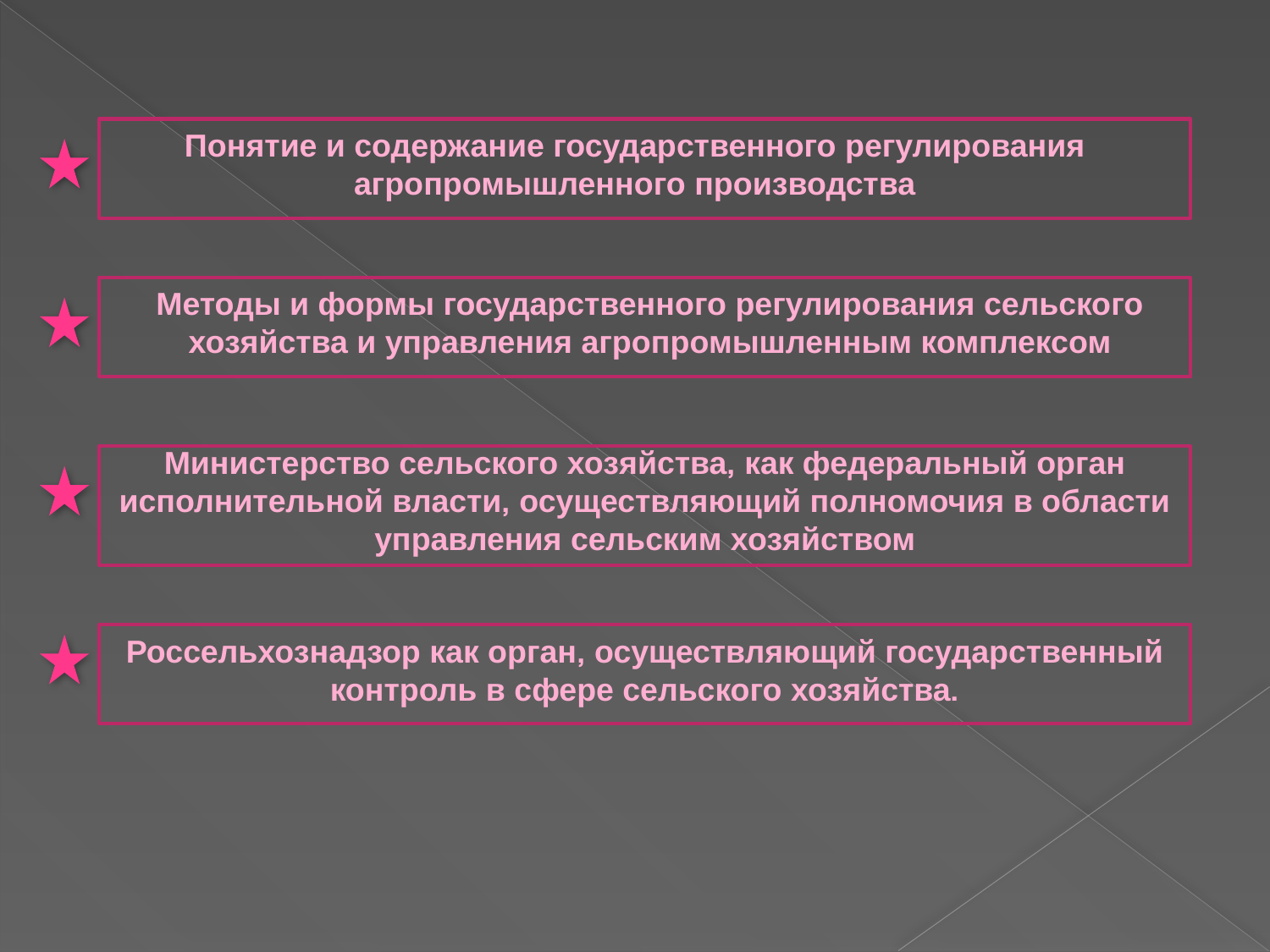

Понятие и содержание государственного регулирования агропромышленного производства

Методы и формы государственного регулирования сельского хозяйства и управления агропромышленным комплексом

Министерство сельского хозяйства, как федеральный орган исполнительной власти, осуществляющий полномочия в области управления сельским хозяйством

Россельхознадзор как орган, осуществляющий государственный контроль в сфере сельского хозяйства.